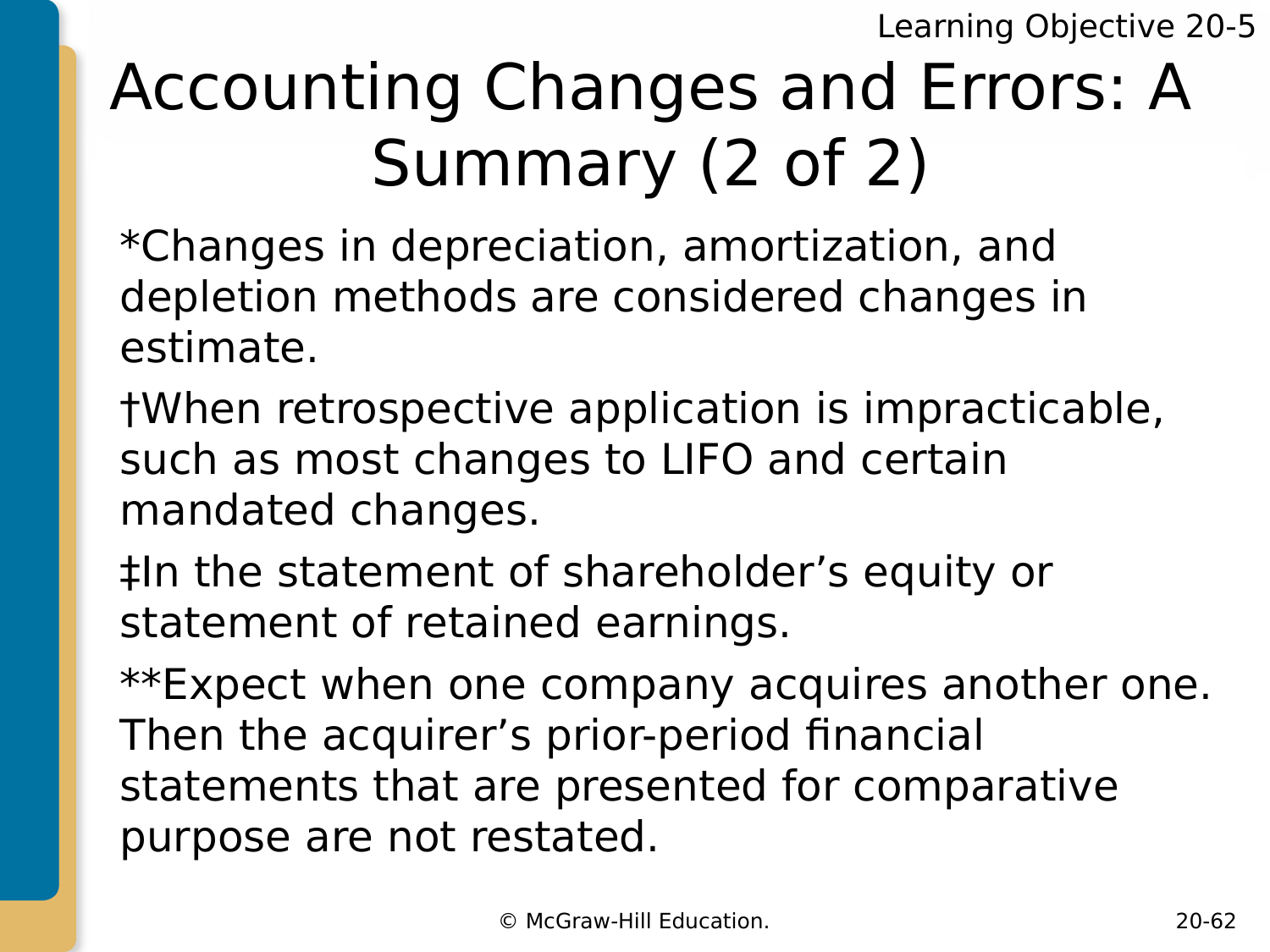

Learning Objective 20-5
# Accounting Changes and Errors: A Summary (2 of 2)
*Changes in depreciation, amortization, and depletion methods are considered changes in estimate.
†When retrospective application is impracticable, such as most changes to LIFO and certain mandated changes.
‡In the statement of shareholder’s equity or statement of retained earnings.
**Expect when one company acquires another one. Then the acquirer’s prior-period financial statements that are presented for comparative purpose are not restated.